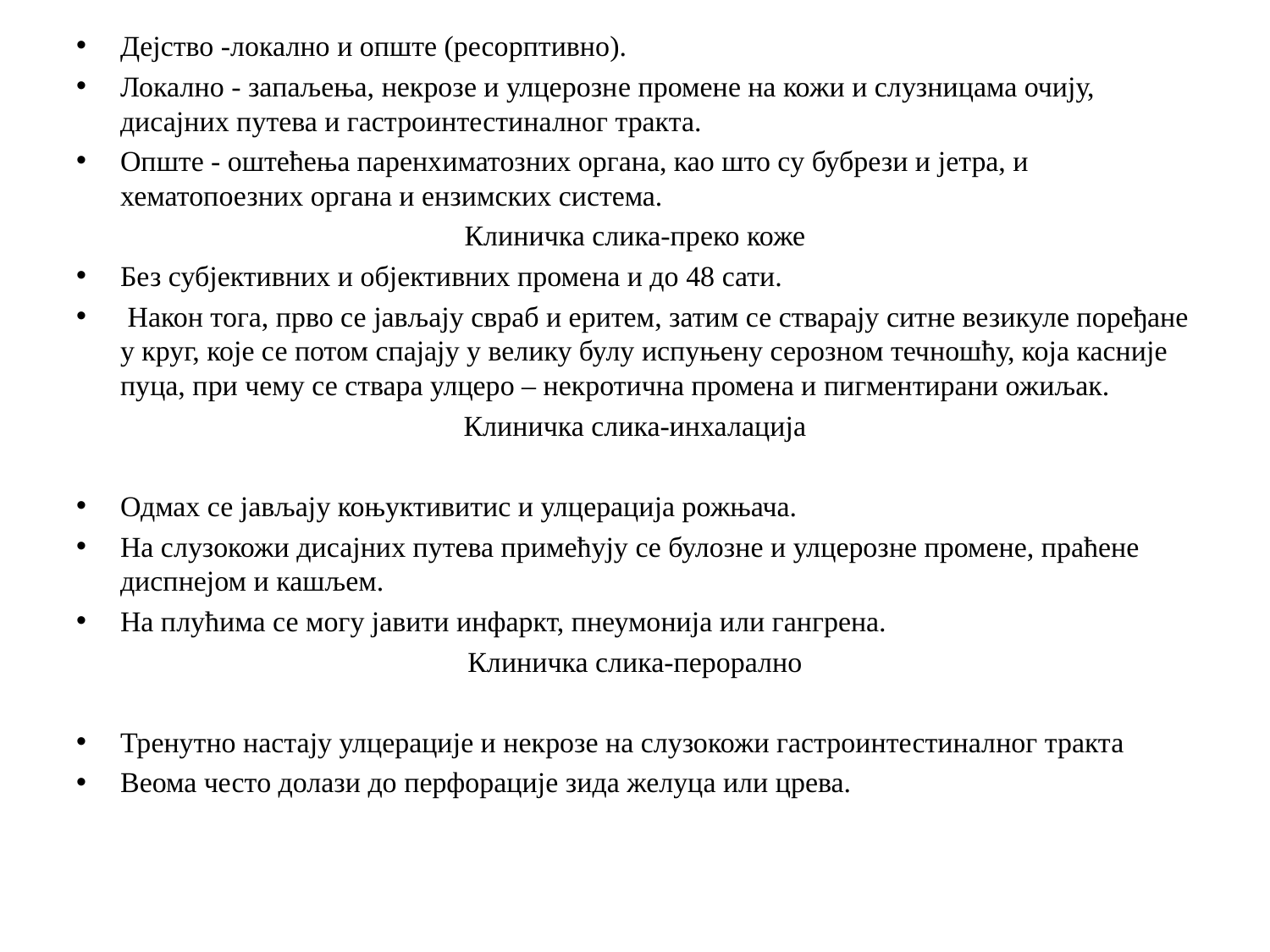

Дејство -локално и опште (ресорптивно).
Локално - запаљења, некрозе и улцерознe променe на кожи и слузницама очију, дисајних путева и гастроинтестиналног тракта.
Опште - оштећења паренхиматозних органа, као што су бубрези и јетра, и хематопоезних органа и ензимских система.
Клиничка слика-преко коже
Без субјективних и објективних промена и до 48 сати.
 Након тога, прво се јављају свраб и еритем, затим се стварају ситне везикуле поређане у круг, које се потом спајају у велику булу испуњену серозном течношћу, која касније пуца, при чему се ствара улцеро – некротична промена и пигментирани ожиљак.
Клиничка слика-инхалација

Одмах се јављају коњуктивитис и улцерација рожњача.
На слузокожи дисајних путева примећују се булозне и улцерозне промене, праћене диспнејом и кашљем.
На плућима се могу јавити инфаркт, пнеумонија или гангрена.
Клиничка слика-перорално

Тренутно настају улцерације и некрозе на слузокожи гастроинтестиналног тракта
Веома често долази до перфорације зида желуца или црева.